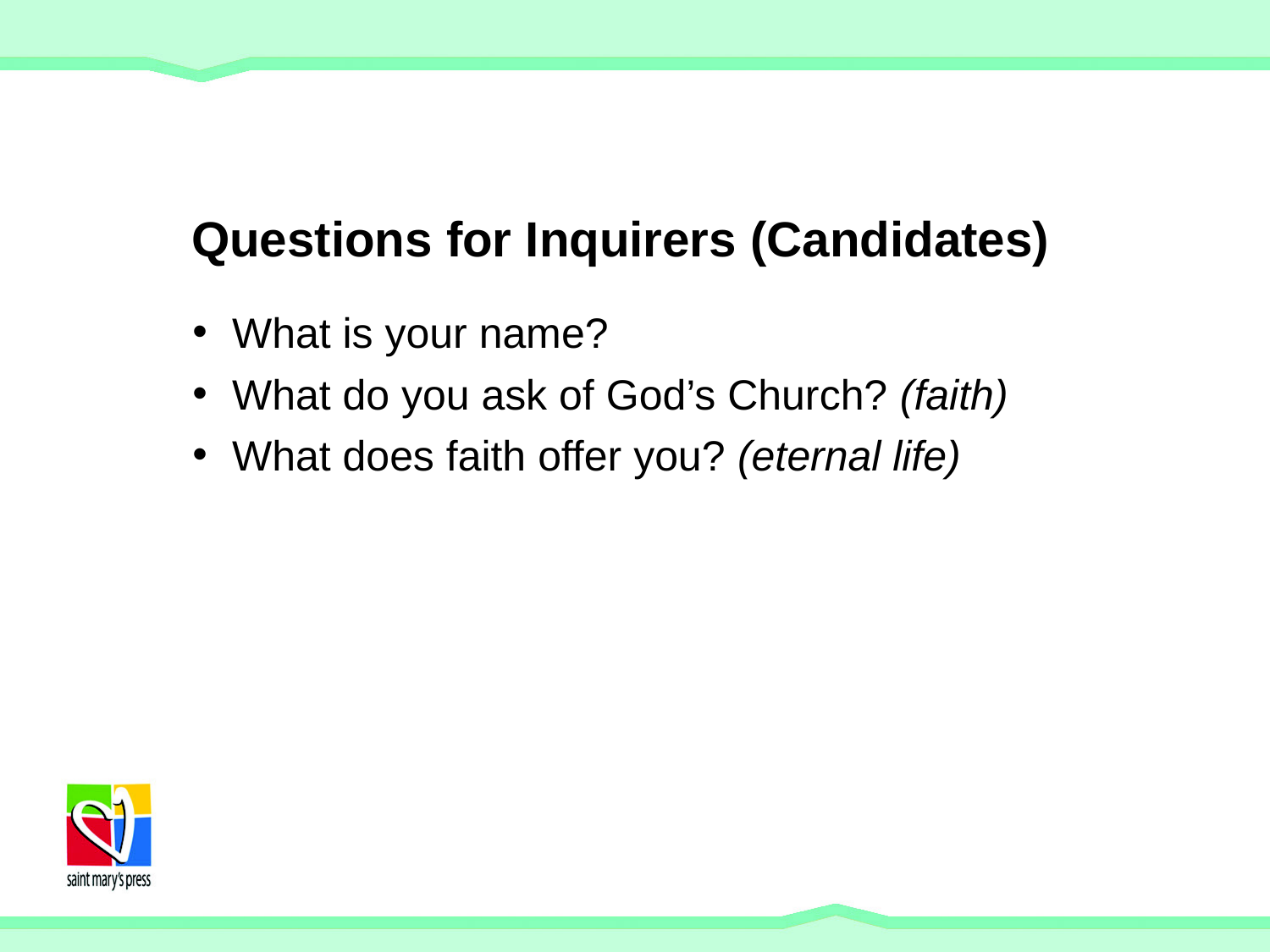

Questions for Inquirers (Candidates)
What is your name?
What do you ask of God’s Church? (faith)
What does faith offer you? (eternal life)